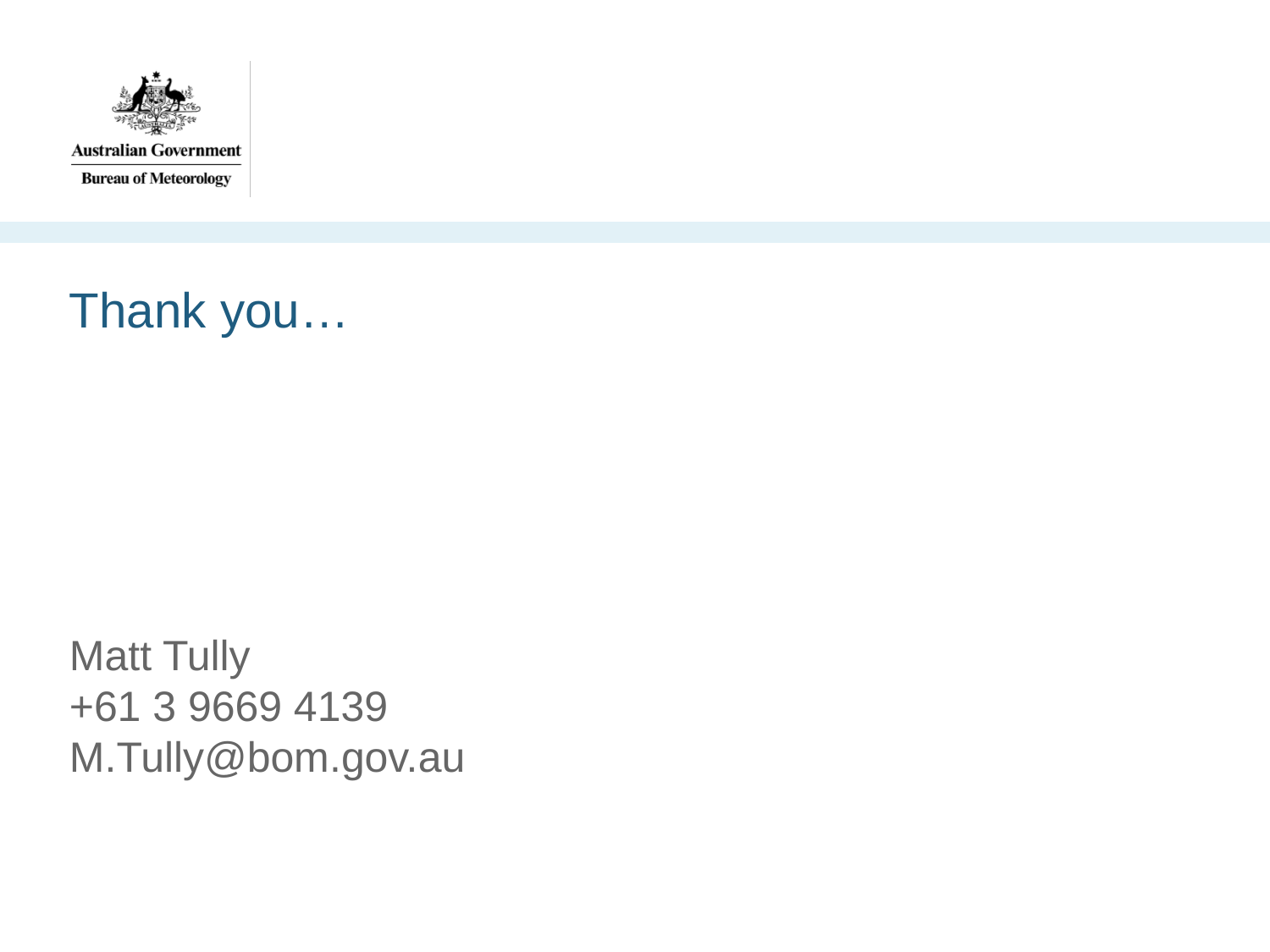

Thank you…
Matt Tully
+61 3 9669 4139
M.Tully@bom.gov.au